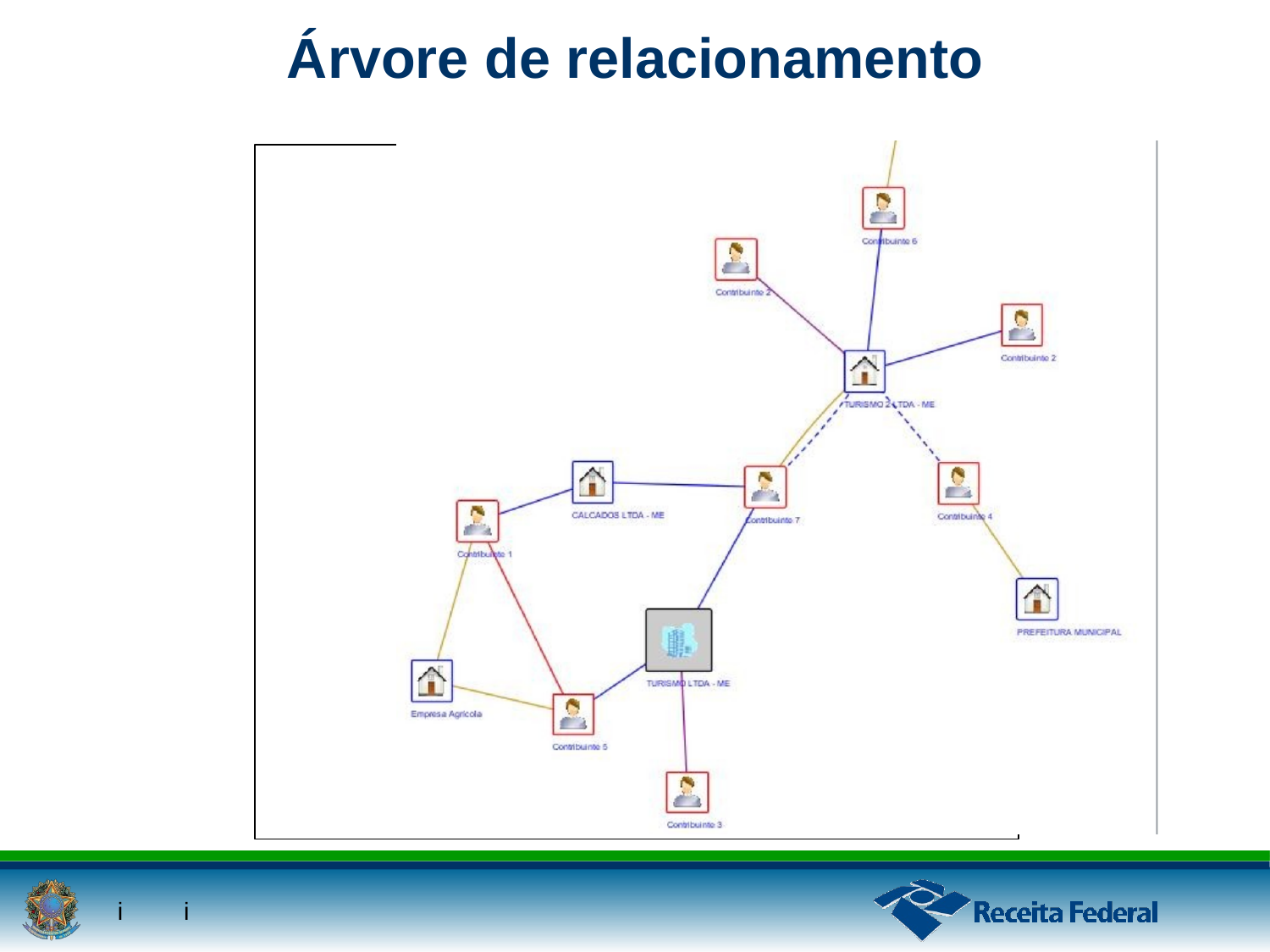

Árvore de relacionamento
M nistér o da Fazenda

i
i